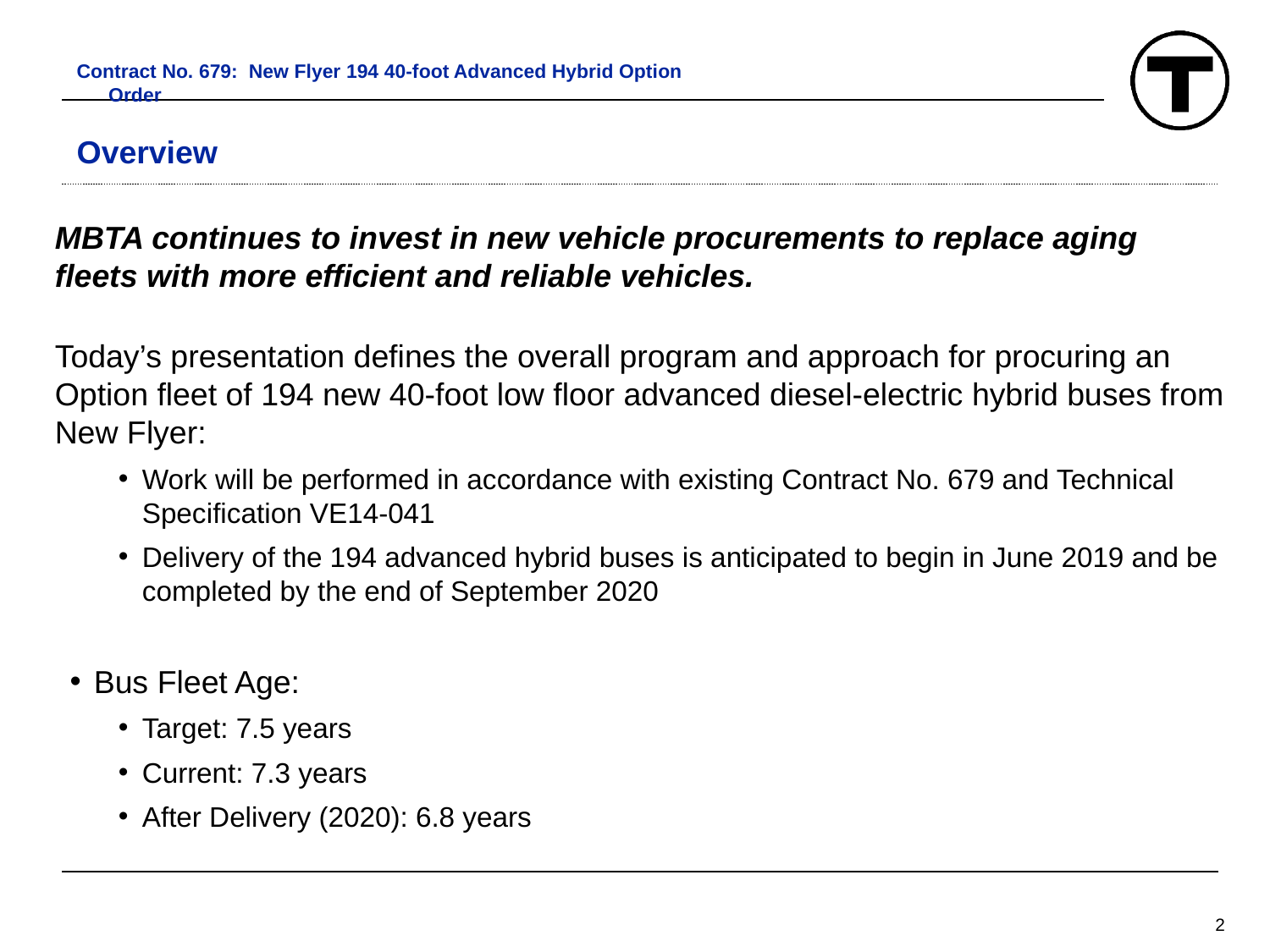

Contract No. 679:  New Flyer 194 40-foot Advanced Hybrid Option Order
# Overview
MBTA continues to invest in new vehicle procurements to replace aging fleets with more efficient and reliable vehicles.

Today’s presentation defines the overall program and approach for procuring an Option fleet of 194 new 40-foot low floor advanced diesel-electric hybrid buses from New Flyer:
Work will be performed in accordance with existing Contract No. 679 and Technical Specification VE14-041
Delivery of the 194 advanced hybrid buses is anticipated to begin in June 2019 and be completed by the end of September 2020

Bus Fleet Age:
Target: 7.5 years
Current: 7.3 years
After Delivery (2020): 6.8 years